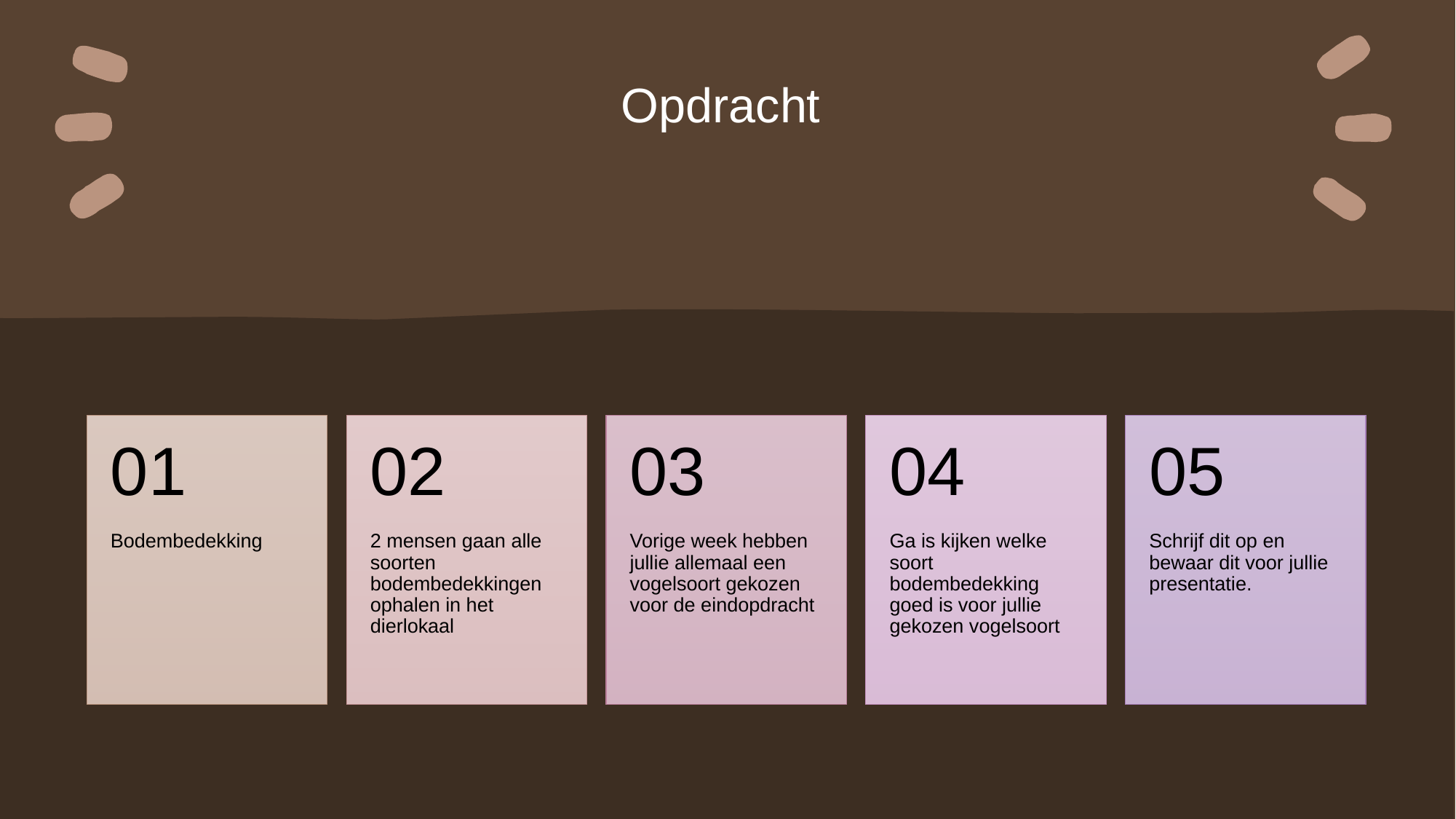

# Opdracht

Bodembedekking
01
2 mensen gaan alle soorten bodembedekkingen ophalen in het dierlokaal
02
Vorige week hebben jullie allemaal een vogelsoort gekozen voor de eindopdracht
03
Ga is kijken welke soort bodembedekking goed is voor jullie gekozen vogelsoort
04
Schrijf dit op en bewaar dit voor jullie presentatie.
05